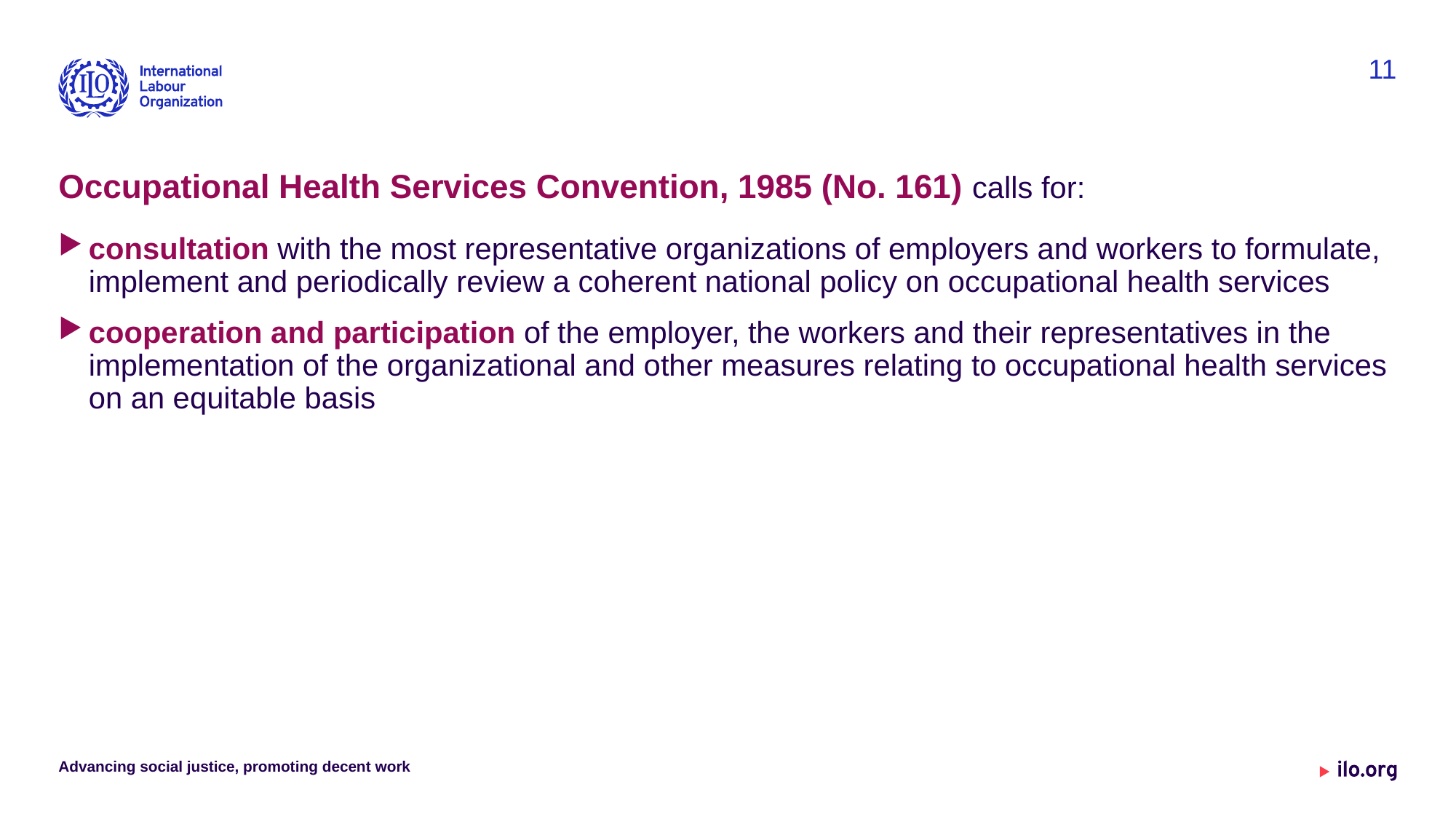

11
Occupational Health Services Convention, 1985 (No. 161) calls for:
consultation with the most representative organizations of employers and workers to formulate, implement and periodically review a coherent national policy on occupational health services
cooperation and participation of the employer, the workers and their representatives in the implementation of the organizational and other measures relating to occupational health services on an equitable basis
Advancing social justice, promoting decent work
Date: Monday / 01 / October / 2019